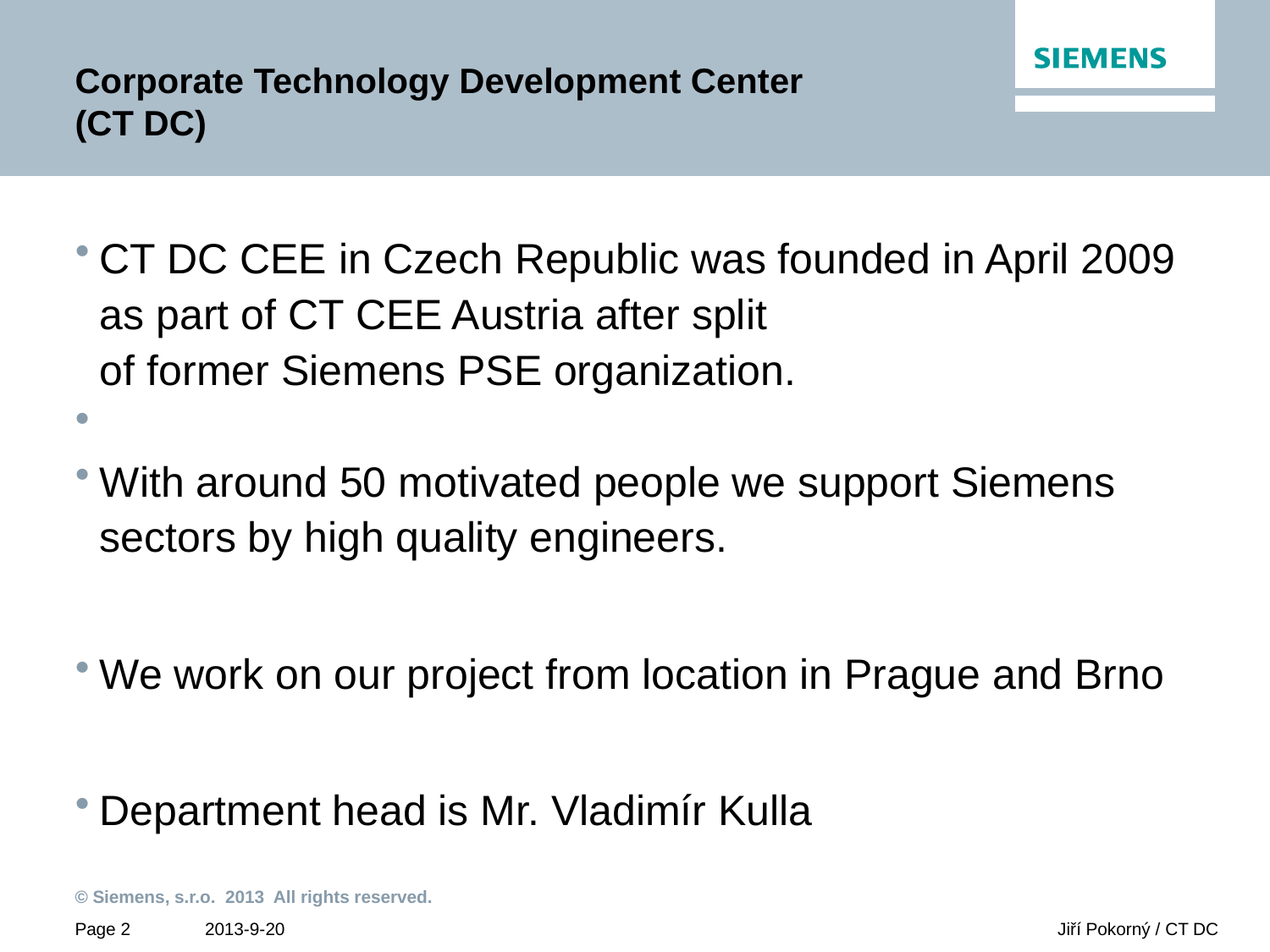

# Corporate Technology Development Center (CT DC)
CT DC CEE in Czech Republic was founded in April 2009 as part of CT CEE Austria after split
of former Siemens PSE organization.

With around 50 motivated people we support Siemens sectors by high quality engineers.

We work on our project from location in Prague and Brno

Department head is Mr. Vladimír Kulla